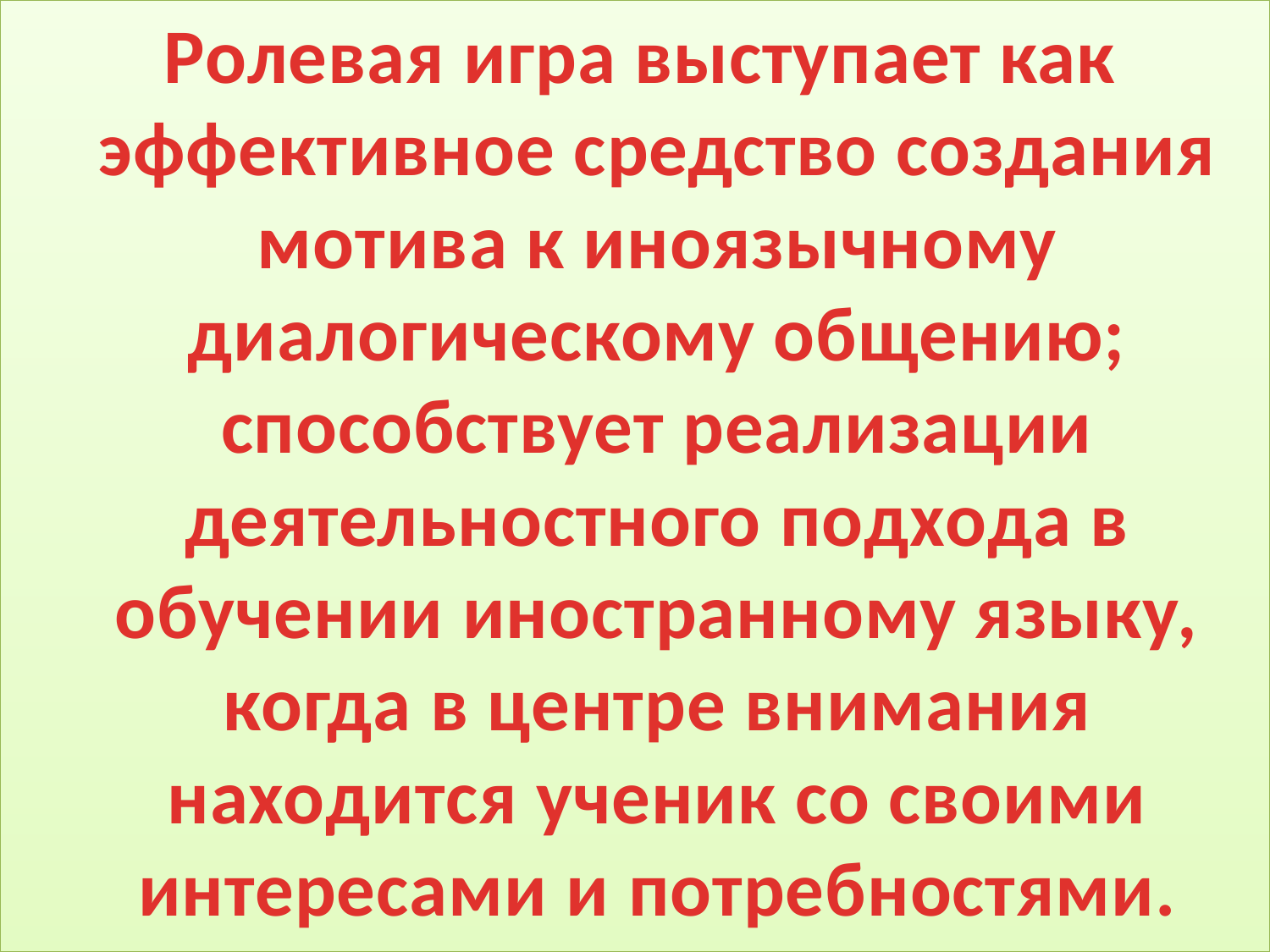

Ролевая игра выступает как эффективное средство создания мотива к иноязычному диалогическому общению; способствует реализации деятельностного подхода в обучении иностранному языку, когда в центре внимания находится ученик со своими интересами и потребностями.

#